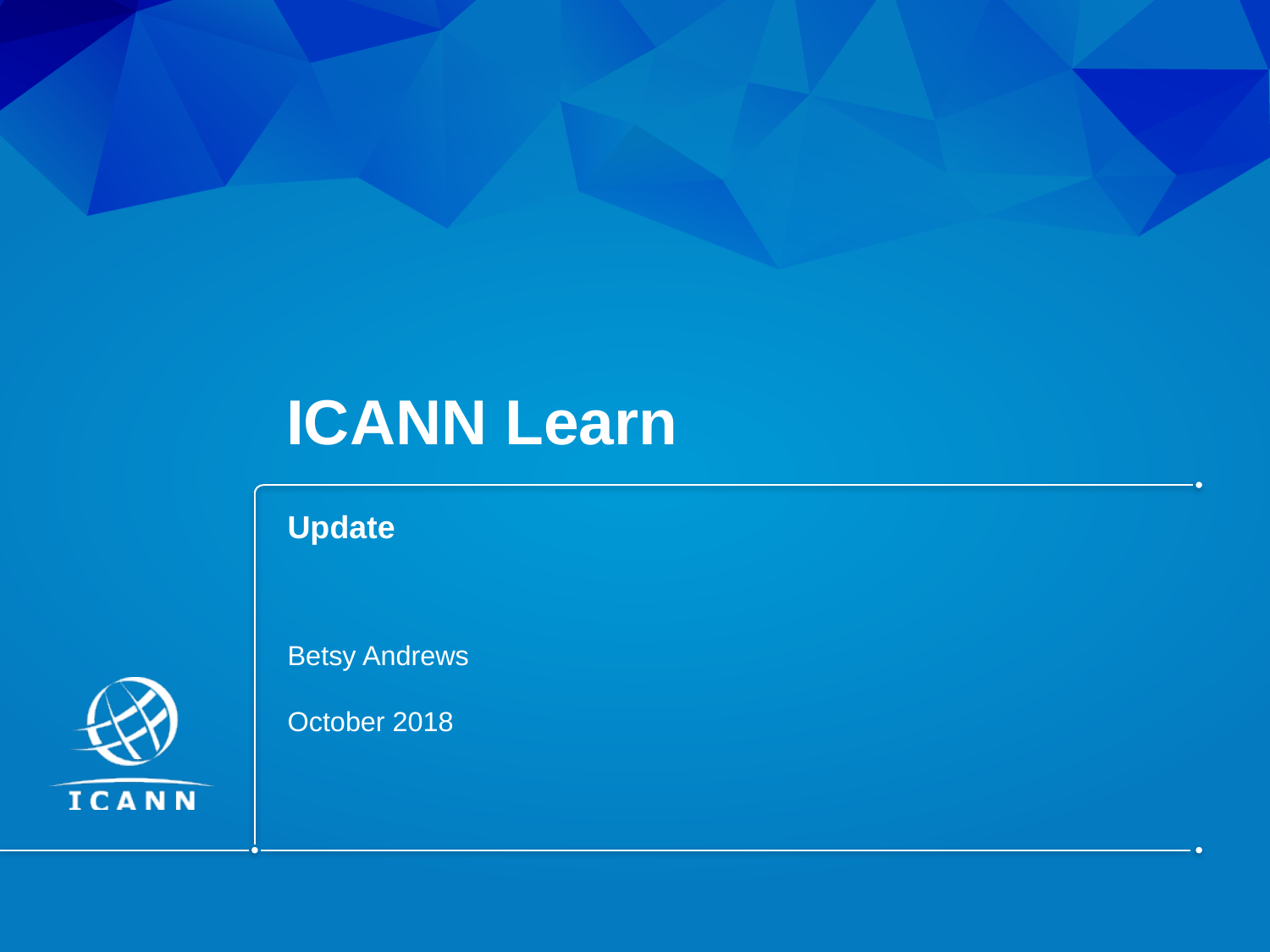

# ICANN Learn
Update
Betsy Andrews

October 2018